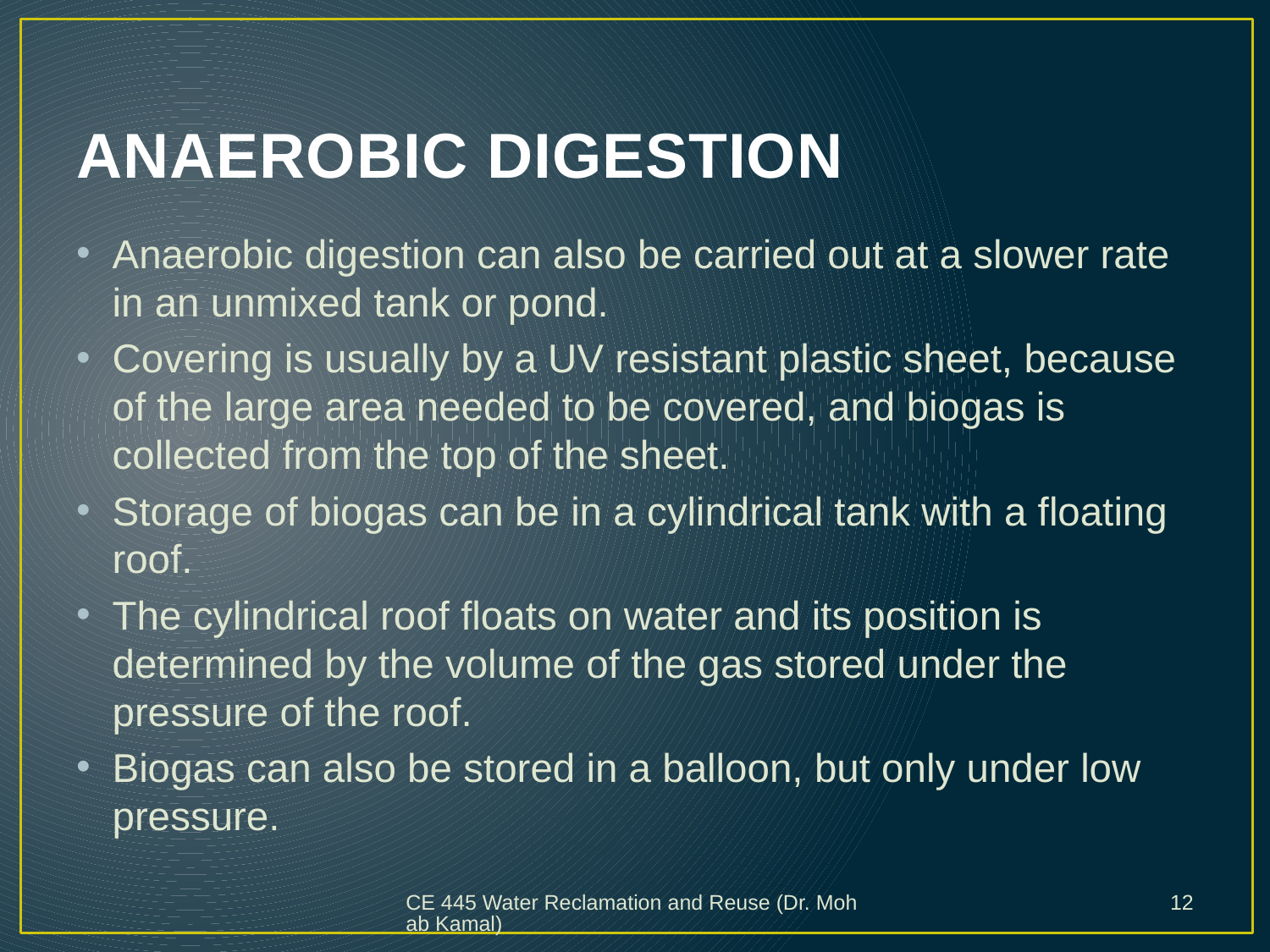

# ANAEROBIC DIGESTION
Anaerobic digestion can also be carried out at a slower rate in an unmixed tank or pond.
Covering is usually by a UV resistant plastic sheet, because of the large area needed to be covered, and biogas is collected from the top of the sheet.
Storage of biogas can be in a cylindrical tank with a floating roof.
The cylindrical roof floats on water and its position is determined by the volume of the gas stored under the pressure of the roof.
Biogas can also be stored in a balloon, but only under low pressure.

CE 445 Water Reclamation and Reuse (Dr. Mohab Kamal)
12